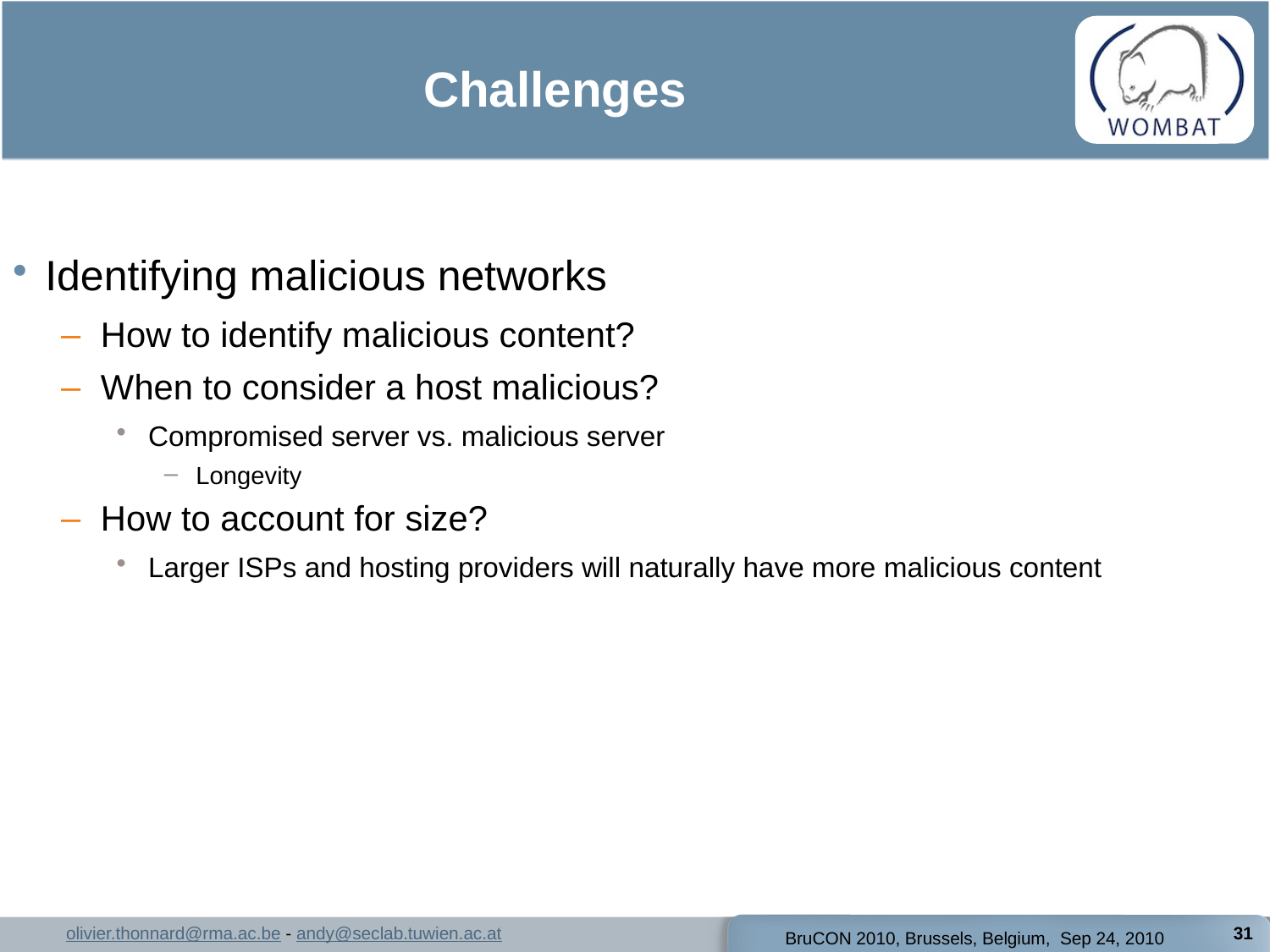

# Challenges

Identifying malicious networks
How to identify malicious content?
When to consider a host malicious?
Compromised server vs. malicious server
Longevity
How to account for size?
Larger ISPs and hosting providers will naturally have more malicious content
31
BruCON 2010, Brussels, Belgium,  Sep 24, 2010